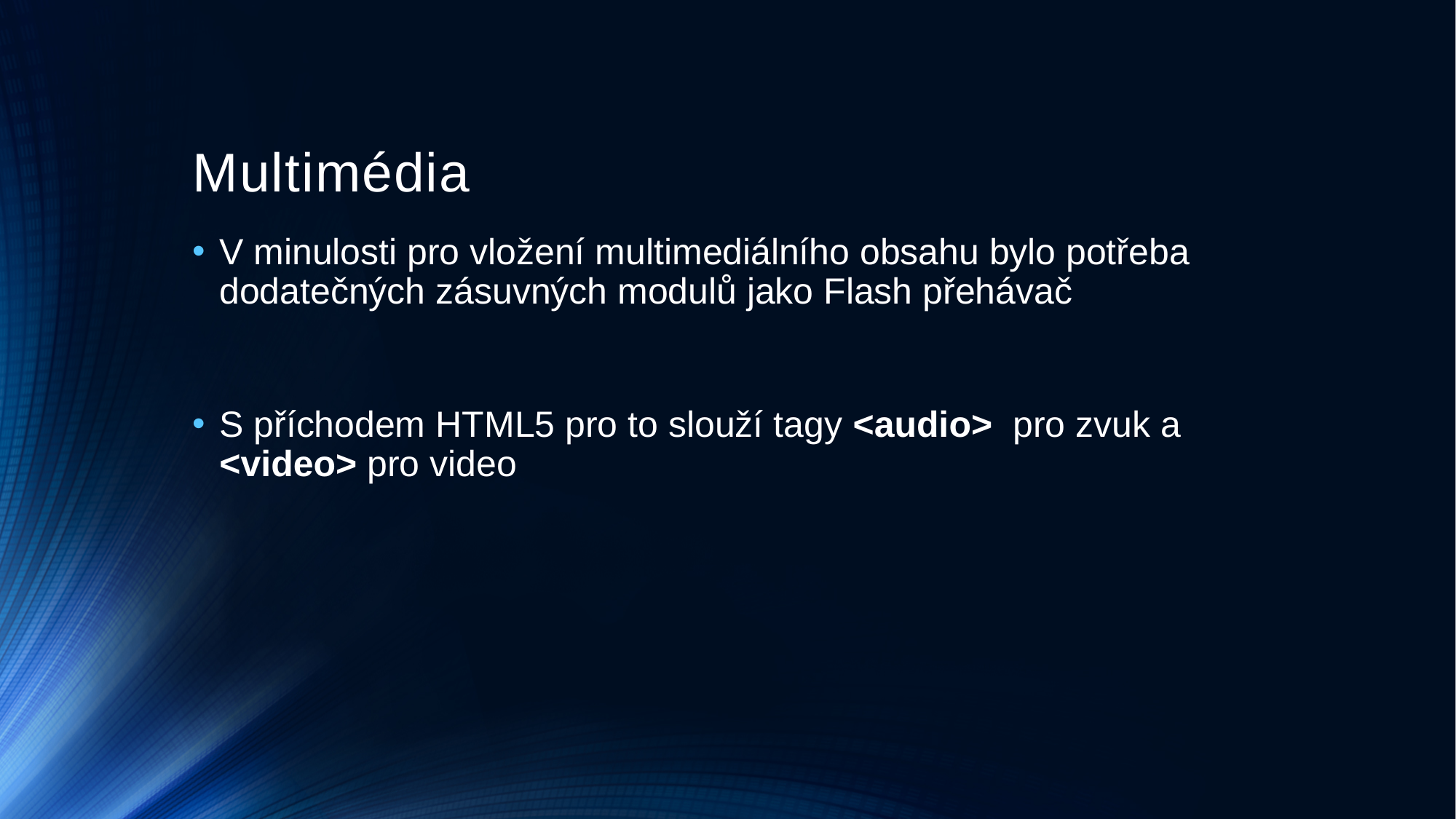

# Multimédia
V minulosti pro vložení multimediálního obsahu bylo potřeba dodatečných zásuvných modulů jako Flash přehávač

S příchodem HTML5 pro to slouží tagy <audio>  pro zvuk a <video> pro video